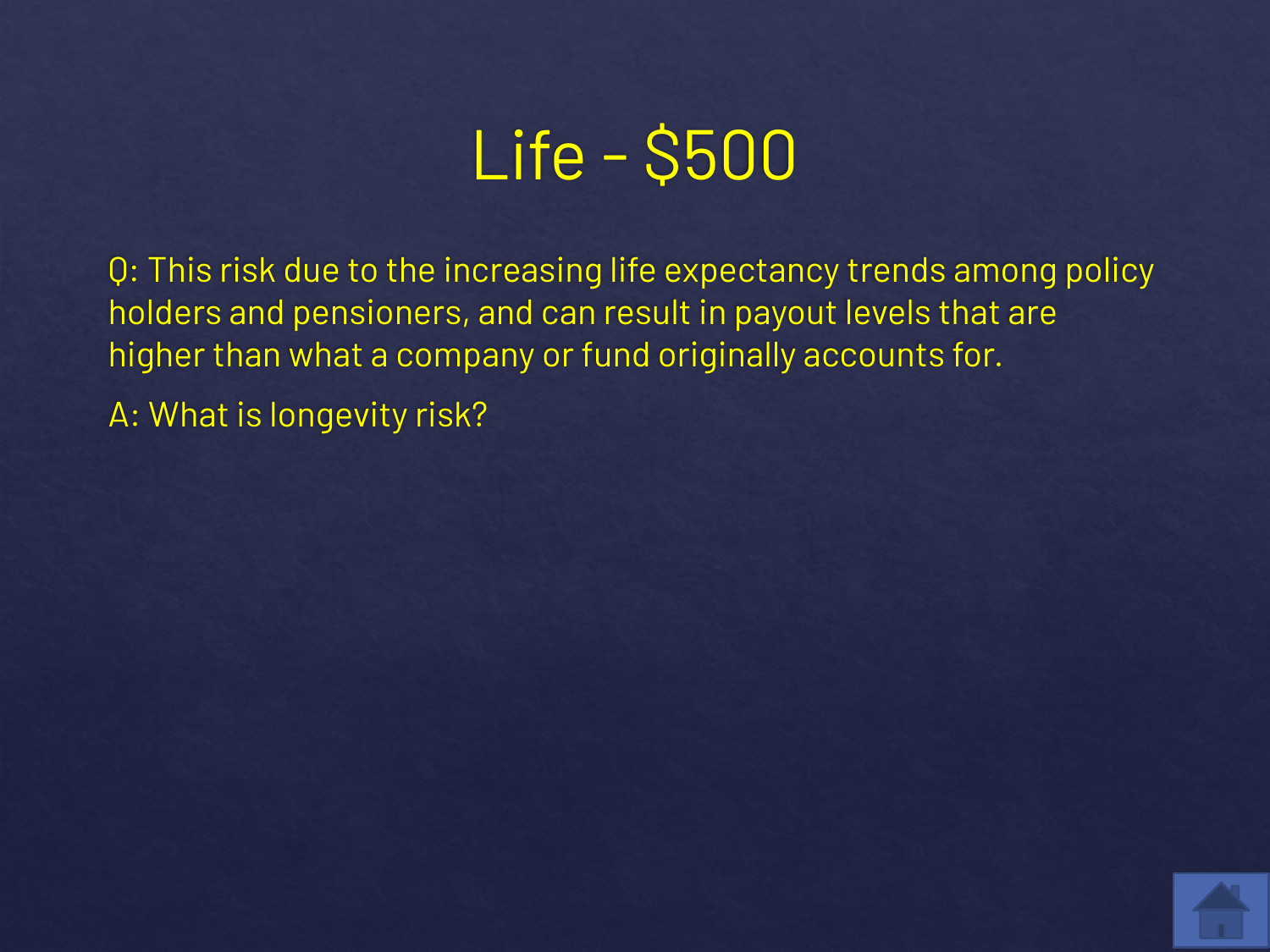

# Life - $500
Q: This risk due to the increasing life expectancy trends among policy holders and pensioners, and can result in payout levels that are higher than what a company or fund originally accounts for.
A: What is longevity risk?